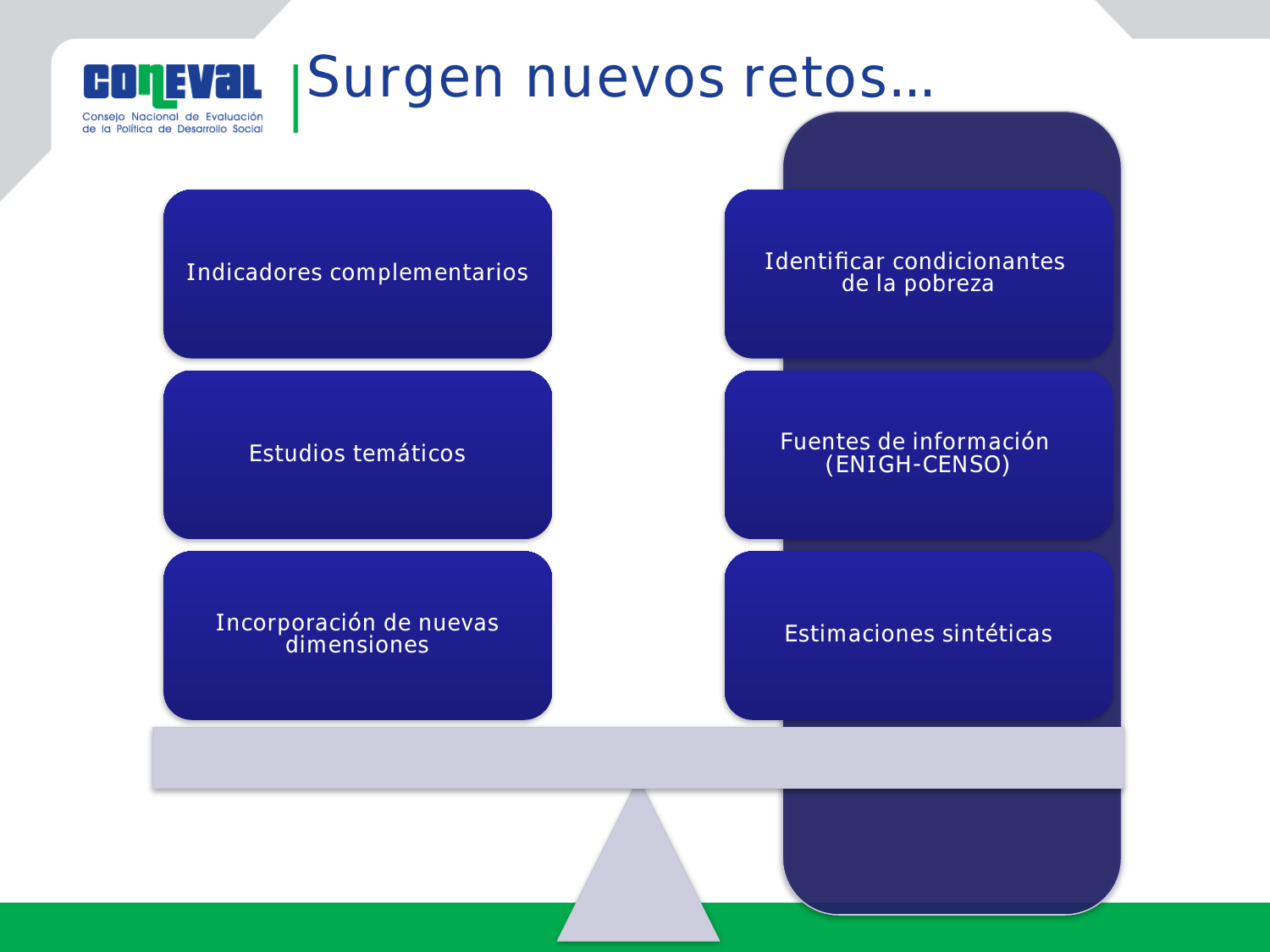

Surgen nuevos retos…
Identificar condicionantes
de la pobreza
Estudios temáticos
Indicadores complementarios
Fuentes de información
(ENIGH-CENSO)
Vincular con la Política Social
Incorporación de nuevas dimensiones
Estimaciones sintéticas